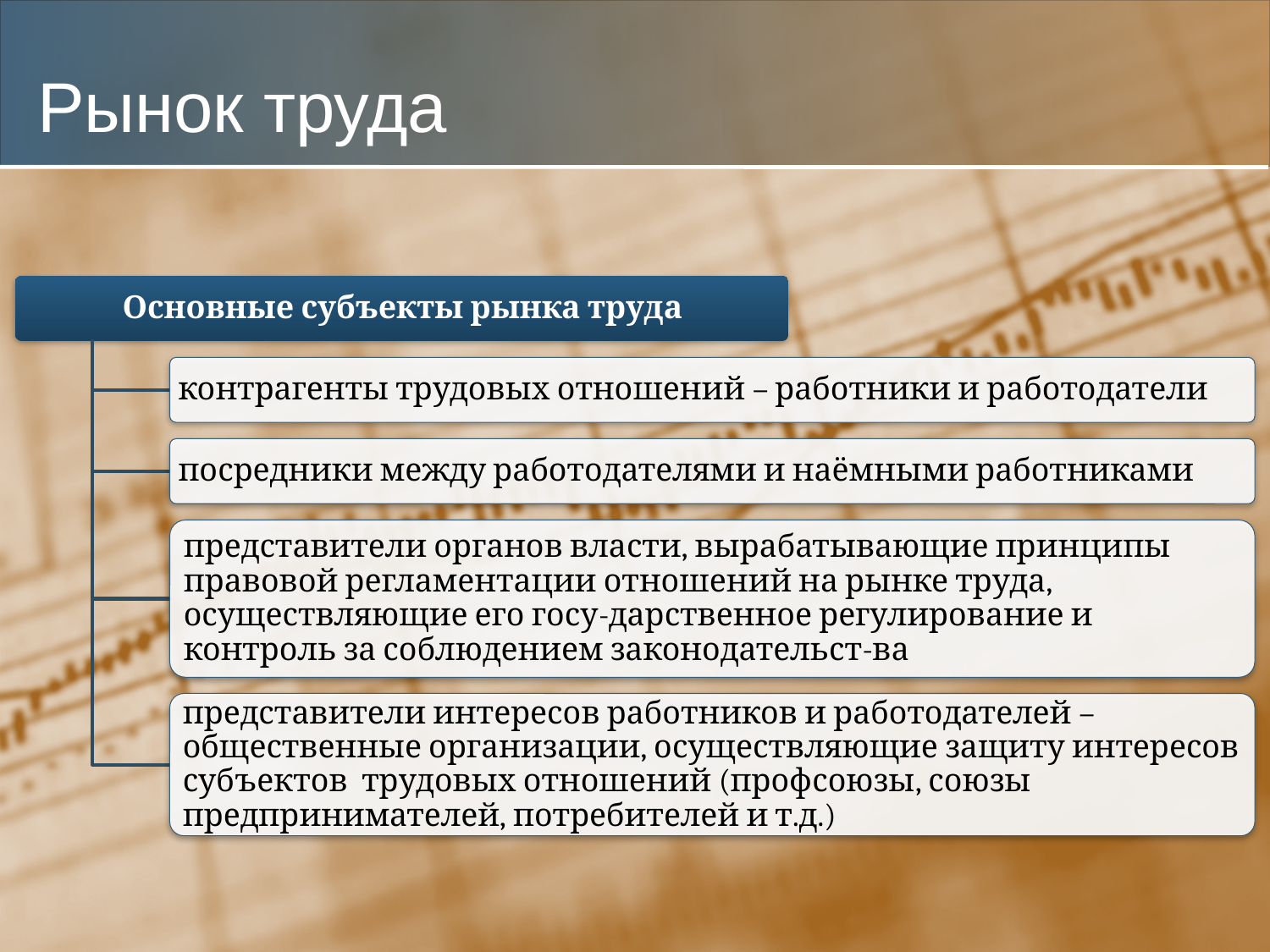

# Рынок труда
Основные субъекты рынка труда
контрагенты трудовых отношений – работники и работодатели
посредники между работодателями и наёмными работниками
представители органов власти, вырабатывающие принципы правовой регламентации отношений на рынке труда, осуществляющие его госу-дарственное регулирование и контроль за соблюдением законодательст-ва
представители интересов работников и работодателей – общественные организации, осуществляющие защиту интересов субъектов  трудовых отношений (профсоюзы, союзы предпринимателей, потребителей и т.д.)